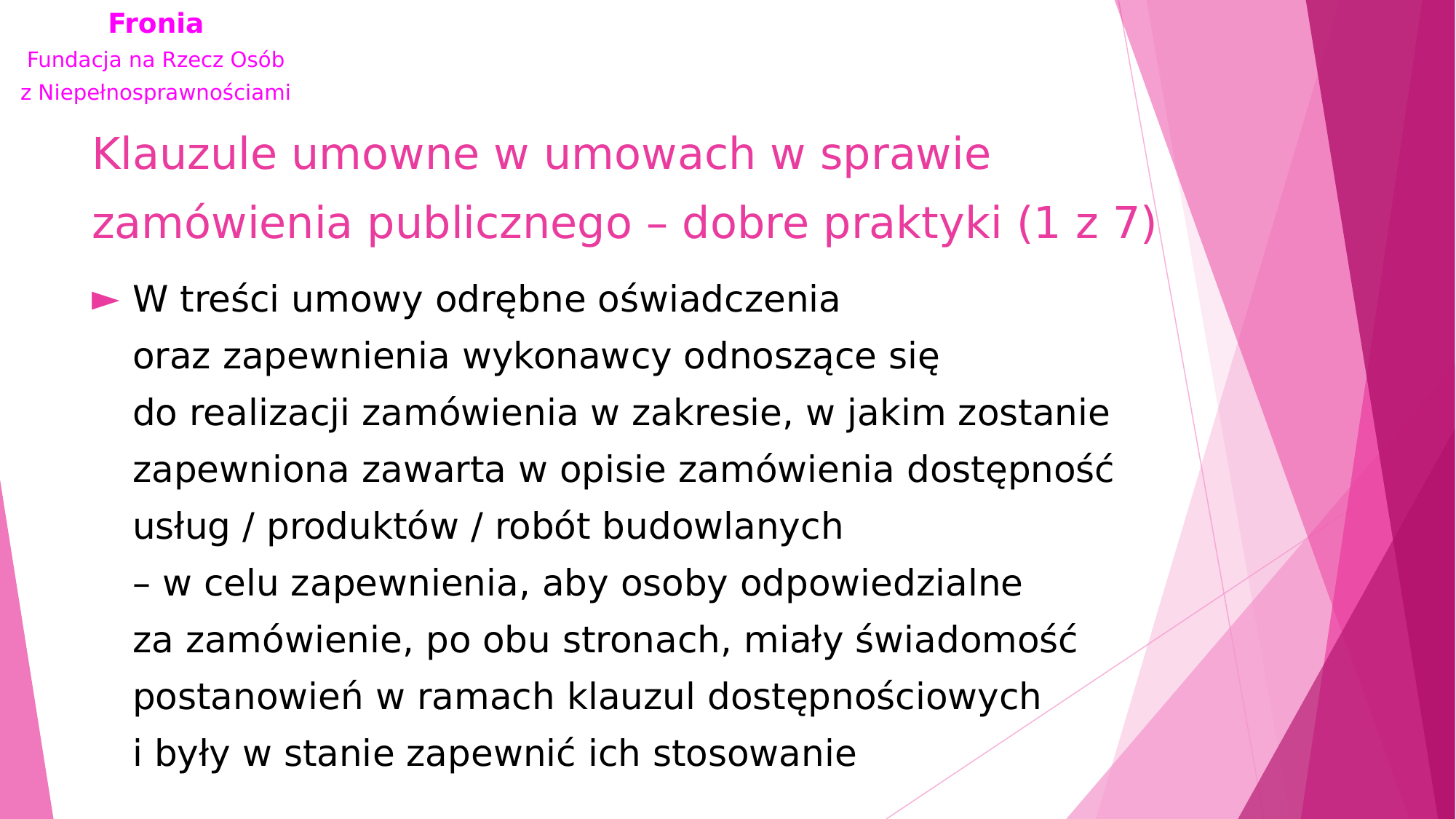

# Klauzule umowne w umowach w sprawie zamówienia publicznego – dobre praktyki (1 z 7)
W treści umowy odrębne oświadczenia oraz zapewnienia wykonawcy odnoszące się do realizacji zamówienia w zakresie, w jakim zostanie zapewniona zawarta w opisie zamówienia dostępność usług / produktów / robót budowlanych
– w celu zapewnienia, aby osoby odpowiedzialne za zamówienie, po obu stronach, miały świadomość postanowień w ramach klauzul dostępnościowych i były w stanie zapewnić ich stosowanie